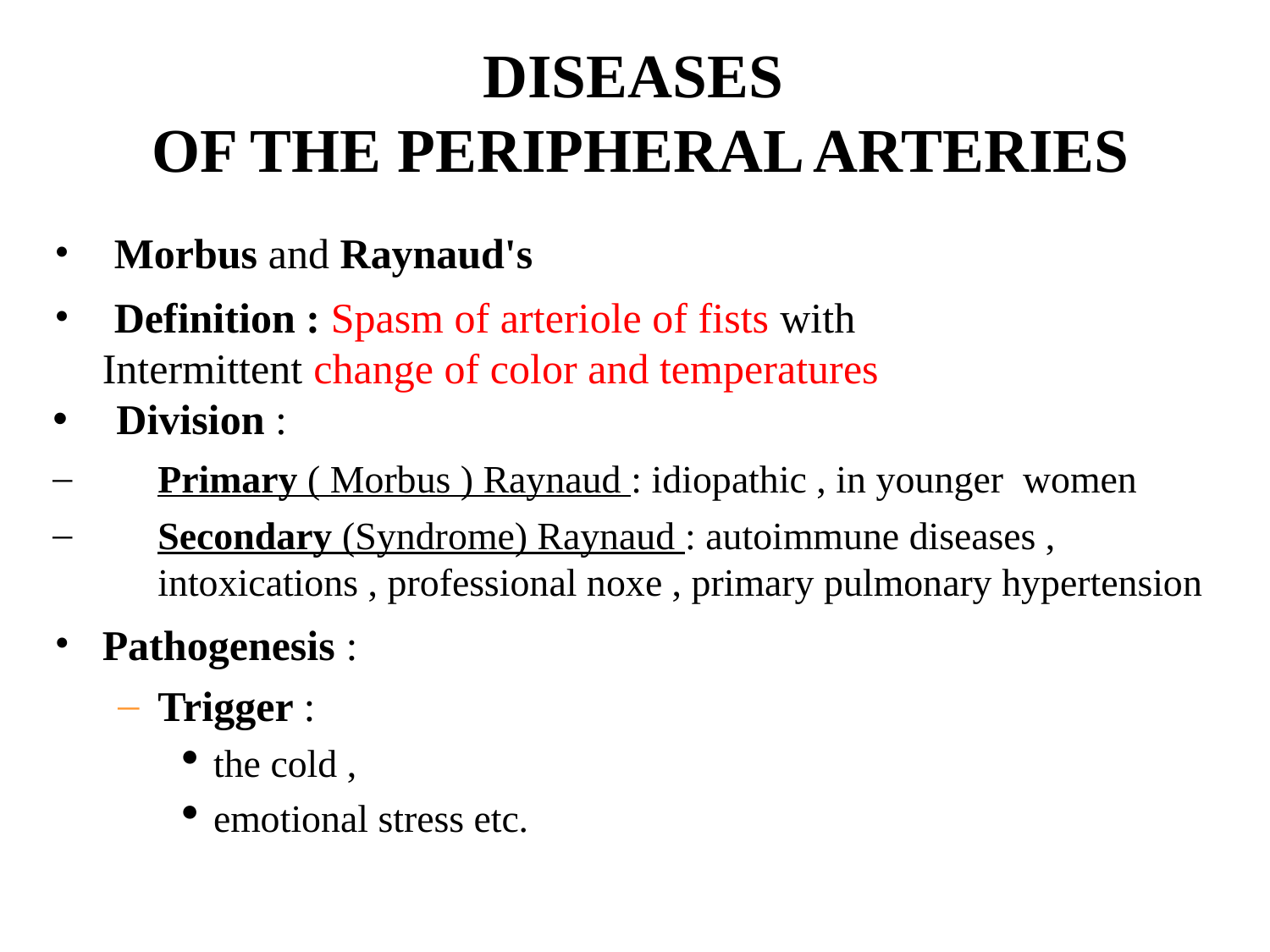

DISEASES
OF THE PERIPHERAL ARTERIES
Morbus and Raynaud's
Definition : Spasm of arteriole of fists with
Intermittent change of color and temperatures
Division :
Primary ( Morbus ) Raynaud : idiopathic , in younger  women
Secondary (Syndrome) Raynaud : autoimmune diseases , intoxications , professional noxe , primary pulmonary hypertension
Pathogenesis :
Trigger :
the cold ,
emotional stress etc.